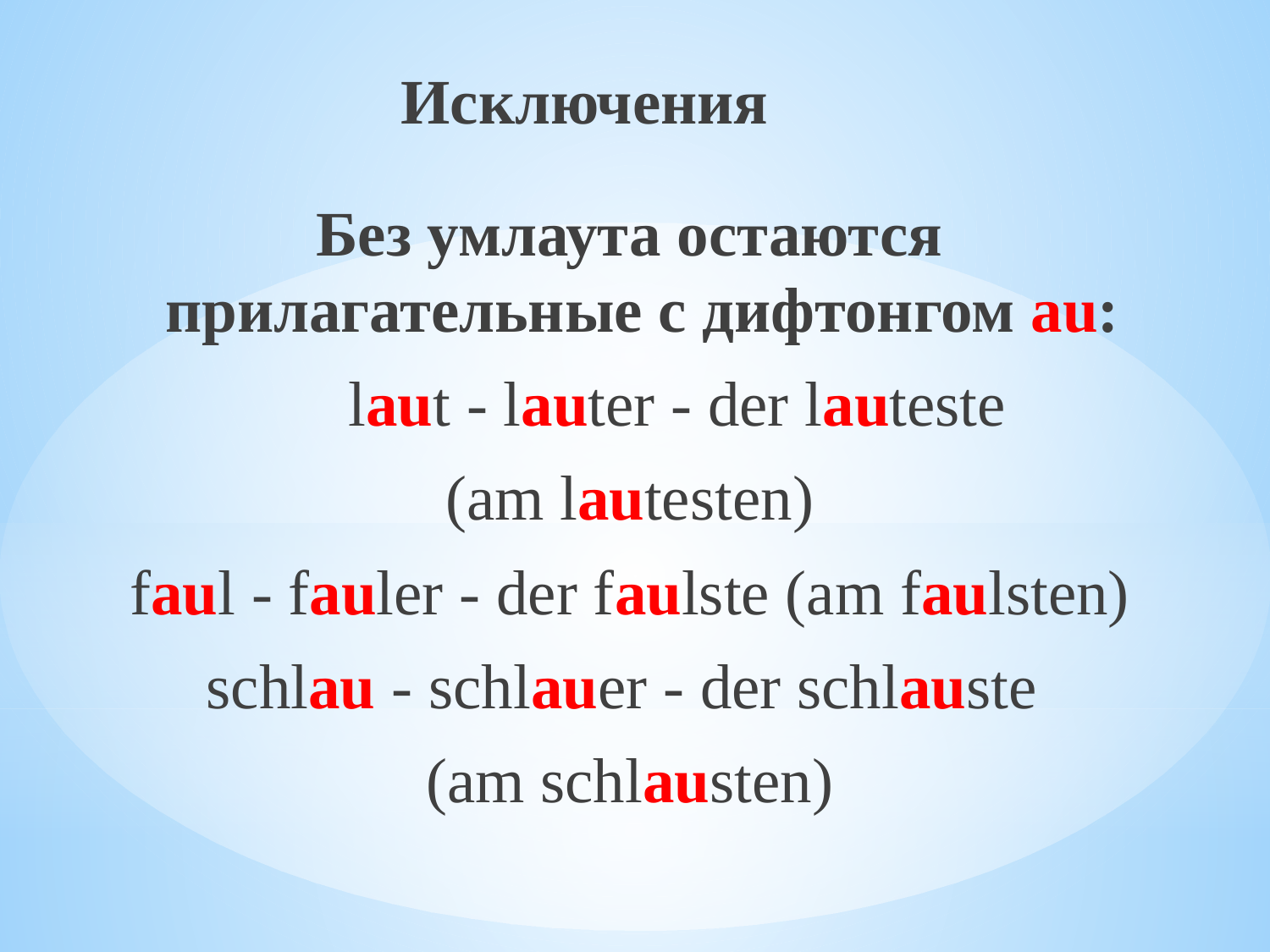

Исключения

Без умлаута остаются прилагательные с дифтонгом au:
       laut - lauter - der lauteste
(am lautesten)
faul - fauler - der faulste (am faulsten)
schlau - schlauer - der schlauste
(am schlausten)